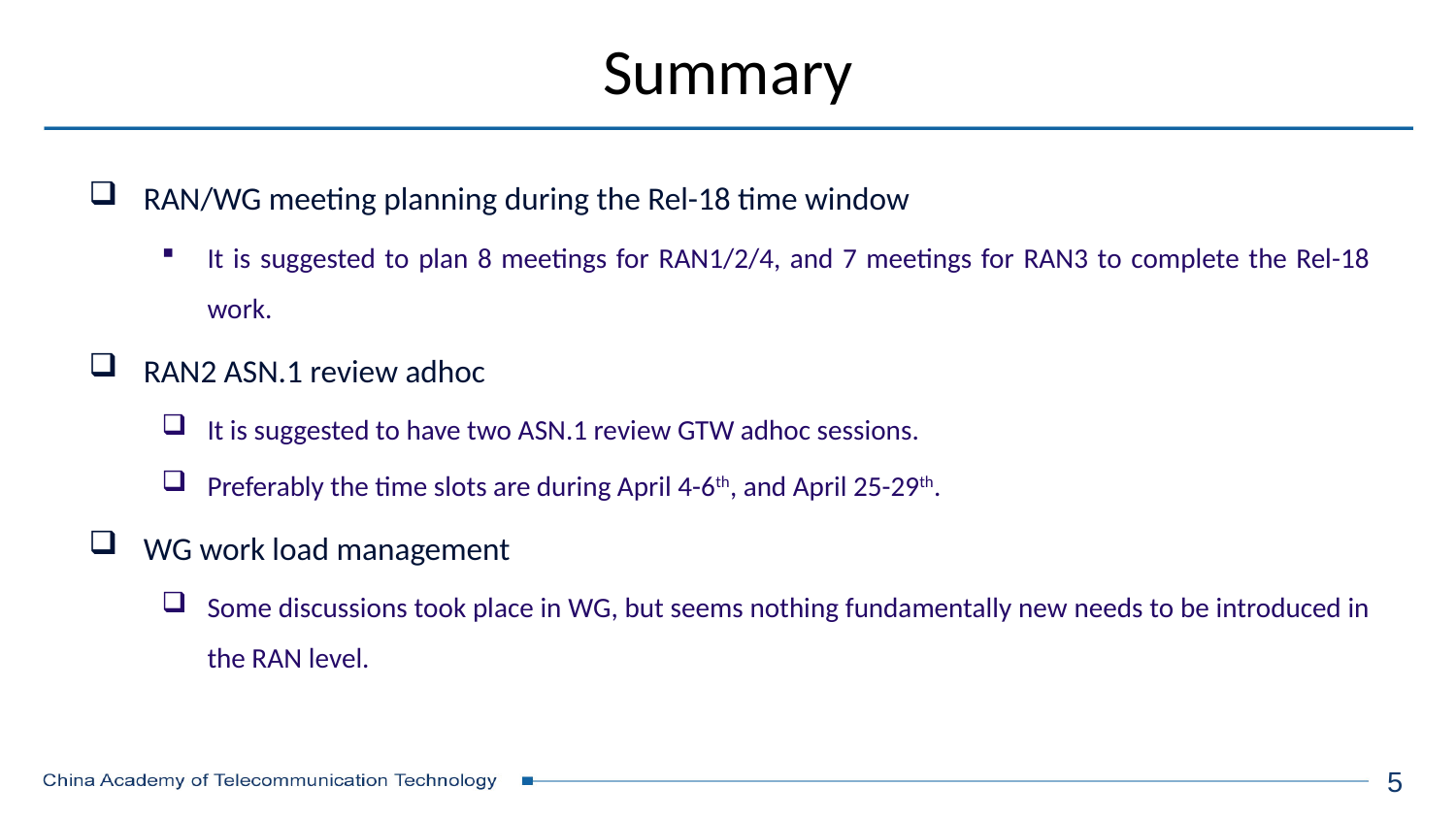

# Summary
RAN/WG meeting planning during the Rel-18 time window
It is suggested to plan 8 meetings for RAN1/2/4, and 7 meetings for RAN3 to complete the Rel-18 work.
RAN2 ASN.1 review adhoc
It is suggested to have two ASN.1 review GTW adhoc sessions.
Preferably the time slots are during April 4-6th, and April 25-29th.
WG work load management
Some discussions took place in WG, but seems nothing fundamentally new needs to be introduced in the RAN level.
5